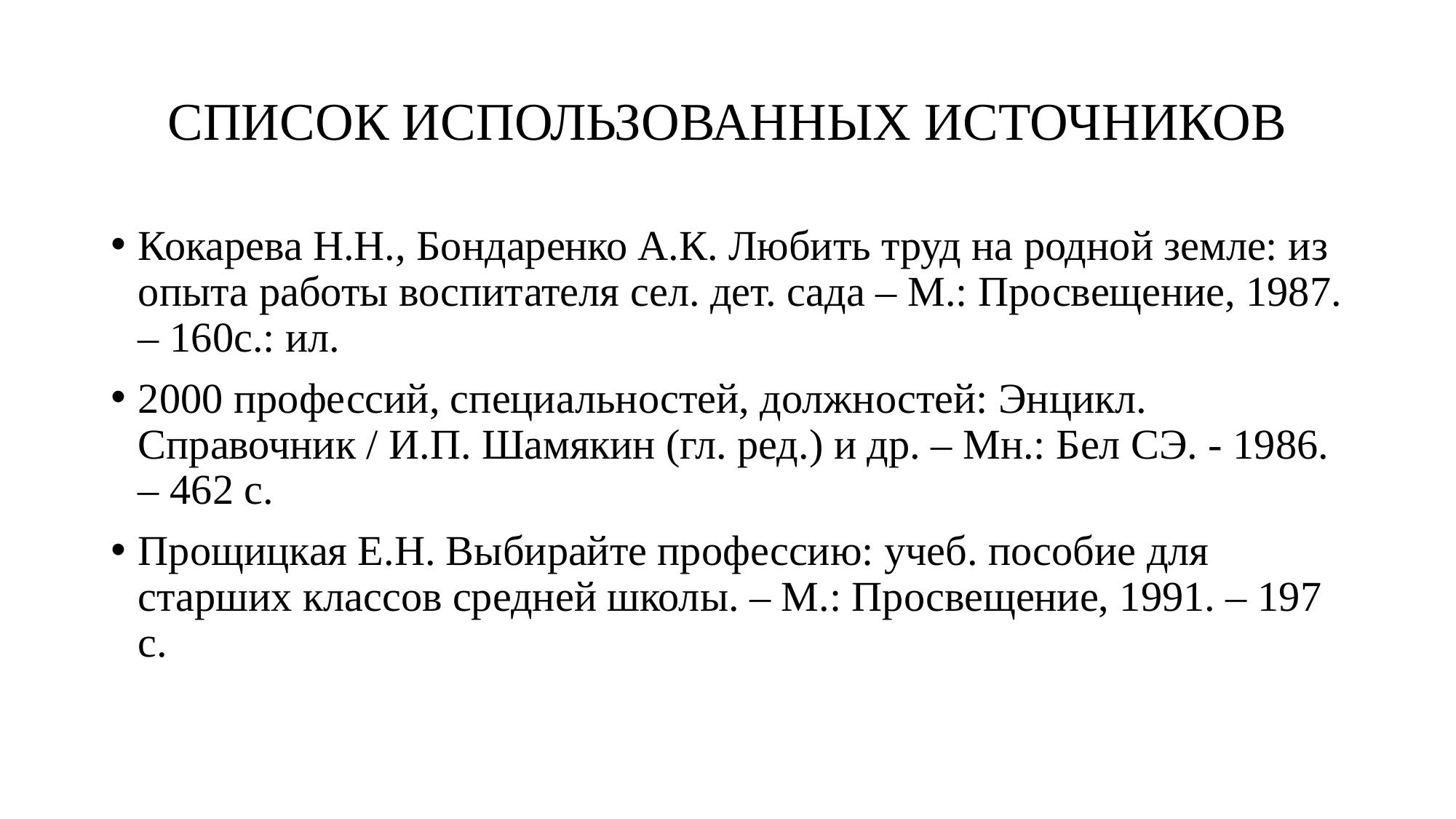

# СПИСОК ИСПОЛЬЗОВАННЫХ ИСТОЧНИКОВ
Кокарева Н.Н., Бондаренко А.К. Любить труд на родной земле: из опыта работы воспитателя сел. дет. сада – М.: Просвещение, 1987. – 160с.: ил.
2000 профессий, специальностей, должностей: Энцикл. Справочник / И.П. Шамякин (гл. ред.) и др. – Мн.: Бел СЭ. - 1986. – 462 с.
Прощицкая Е.Н. Выбирайте профессию: учеб. пособие для старших классов средней школы. – М.: Просвещение, 1991. – 197 с.